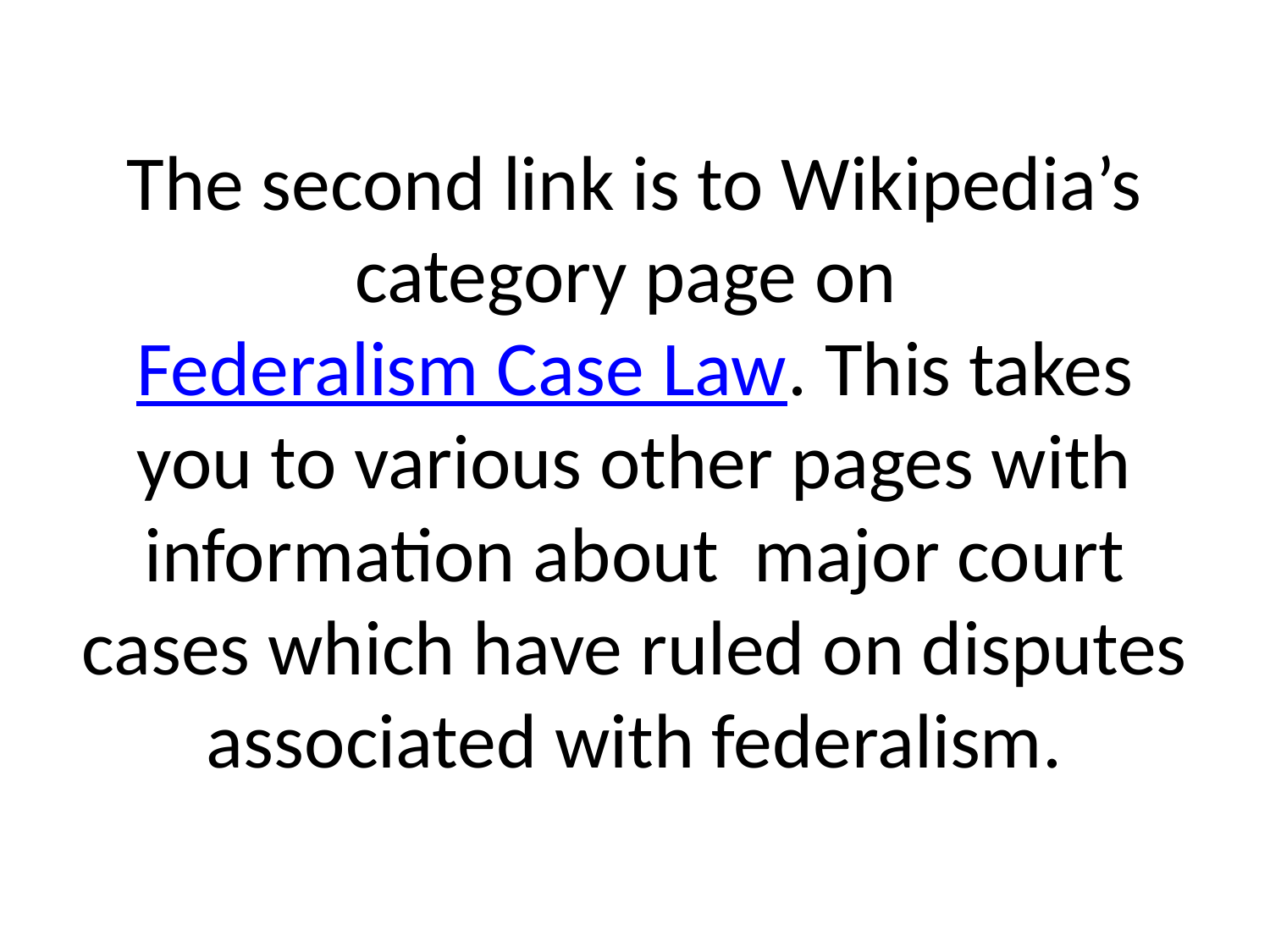

# The second link is to Wikipedia’s category page on Federalism Case Law. This takes you to various other pages with information about  major court cases which have ruled on disputes associated with federalism.